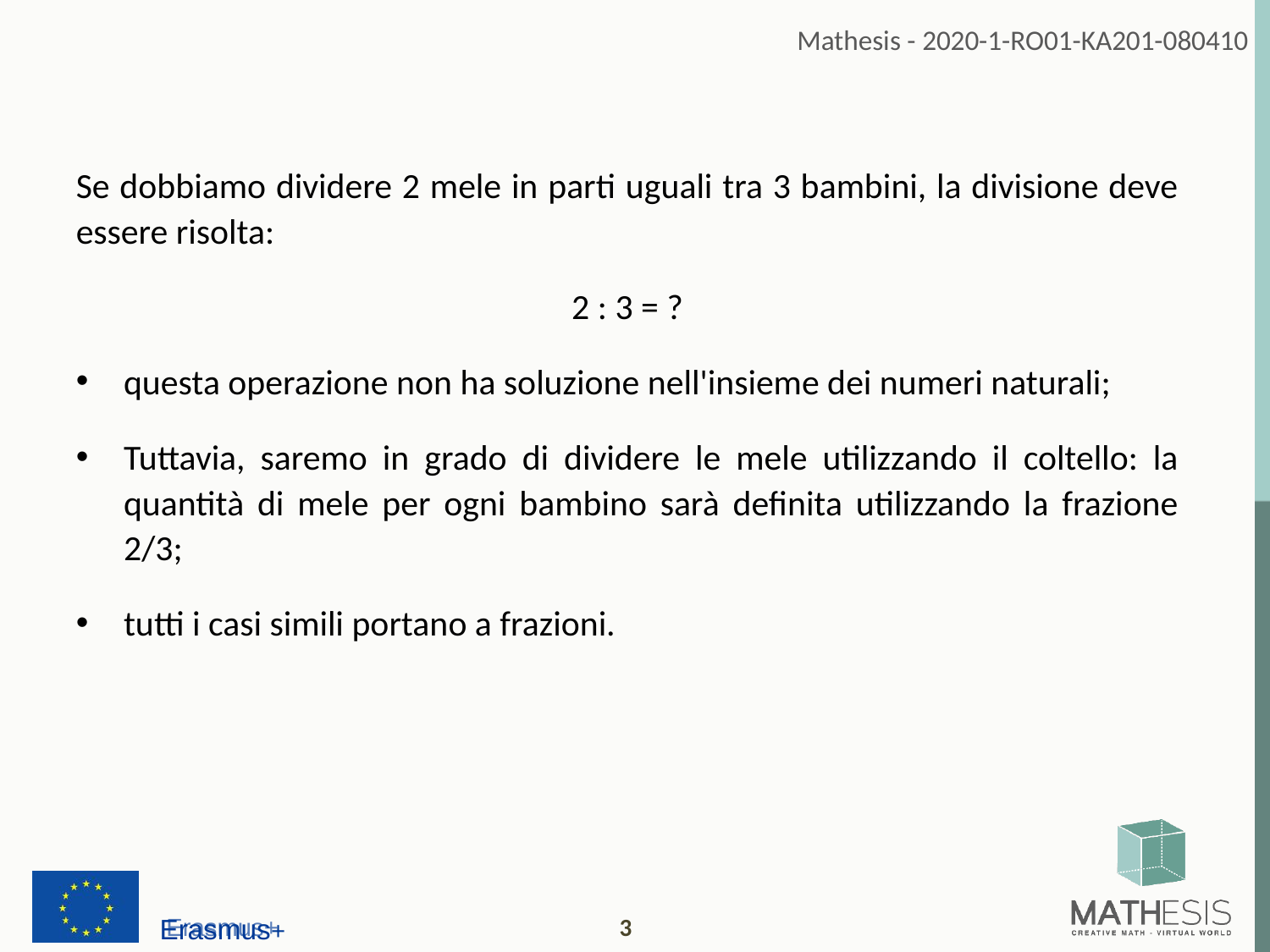

Se dobbiamo dividere 2 mele in parti uguali tra 3 bambini, la divisione deve essere risolta:
2 : 3 = ?
questa operazione non ha soluzione nell'insieme dei numeri naturali;
Tuttavia, saremo in grado di dividere le mele utilizzando il coltello: la quantità di mele per ogni bambino sarà definita utilizzando la frazione 2/3;
tutti i casi simili portano a frazioni.